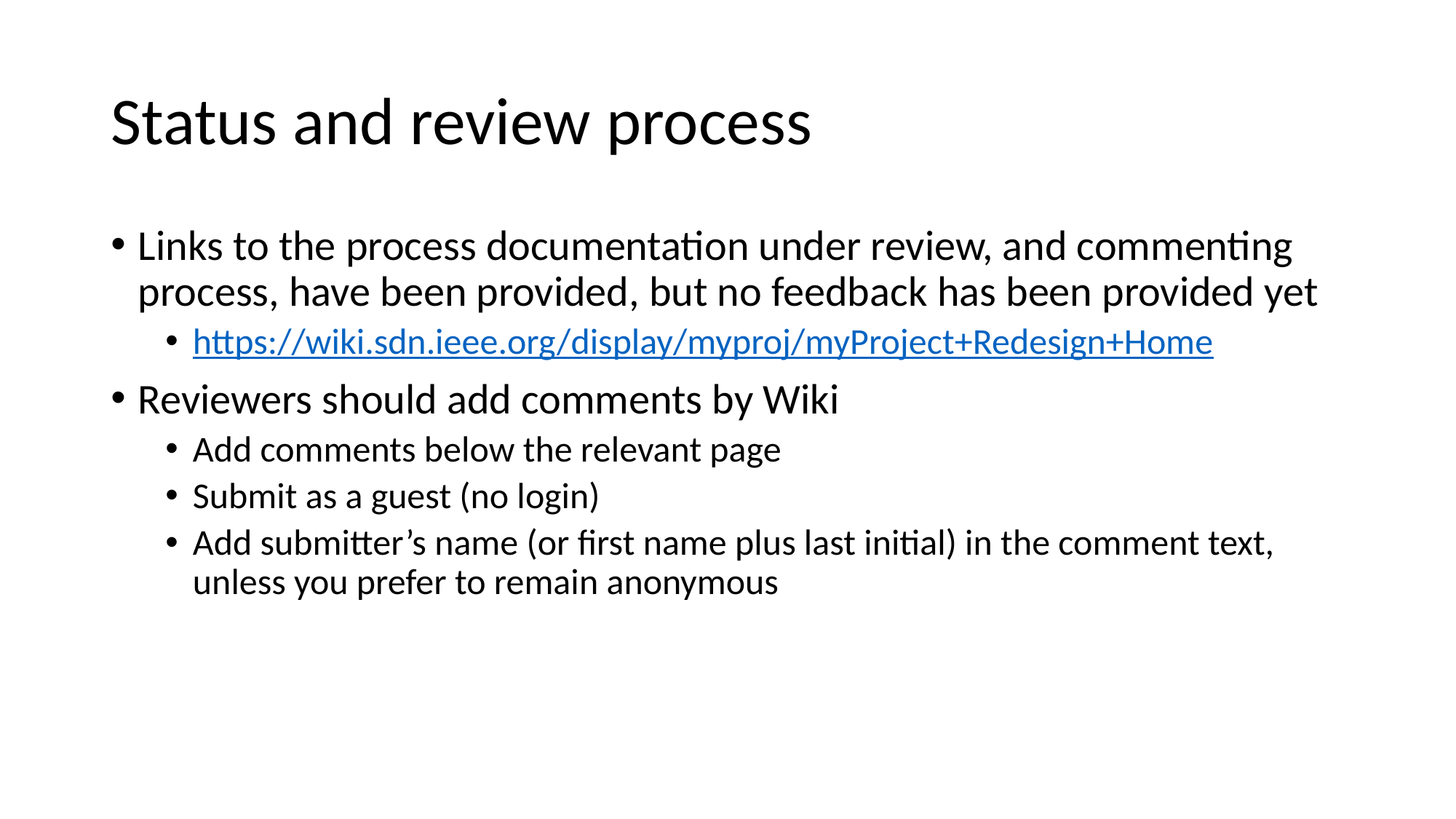

# Status and review process
Links to the process documentation under review, and commenting process, have been provided, but no feedback has been provided yet
https://wiki.sdn.ieee.org/display/myproj/myProject+Redesign+Home
Reviewers should add comments by Wiki
Add comments below the relevant page
Submit as a guest (no login)
Add submitter’s name (or first name plus last initial) in the comment text, unless you prefer to remain anonymous